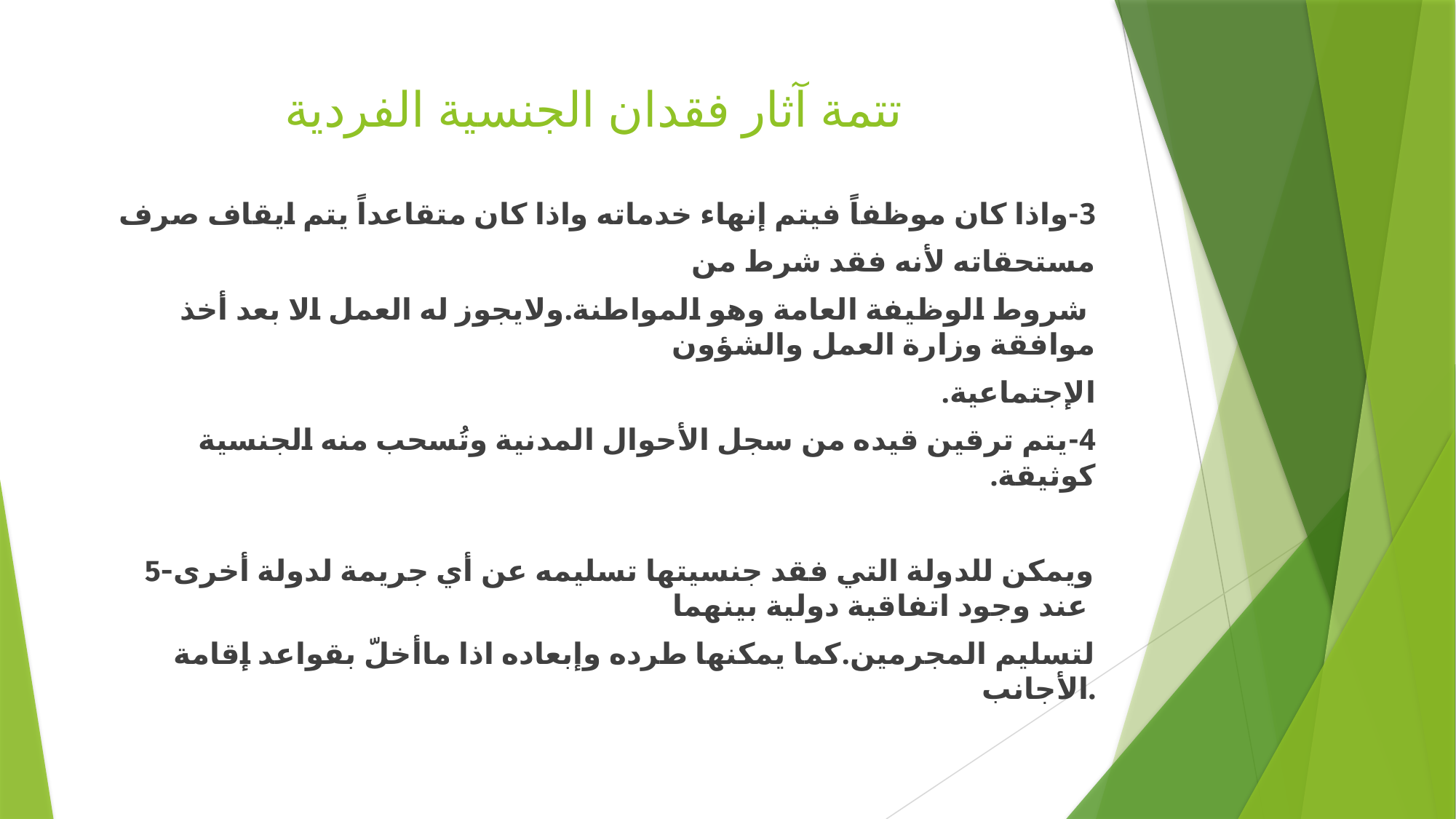

# تتمة آثار فقدان الجنسية الفردية
3-واذا كان موظفاً فيتم إنهاء خدماته واذا كان متقاعداً يتم ايقاف صرف
مستحقاته لأنه فقد شرط من
 شروط الوظيفة العامة وهو المواطنة.ولايجوز له العمل الا بعد أخذ موافقة وزارة العمل والشؤون
الإجتماعية.
4-يتم ترقين قيده من سجل الأحوال المدنية وتُسحب منه الجنسية كوثيقة.

5-ويمكن للدولة التي فقد جنسيتها تسليمه عن أي جريمة لدولة أخرى عند وجود اتفاقية دولية بينهما
لتسليم المجرمين.كما يمكنها طرده وإبعاده اذا ماأخلّ بقواعد إقامة الأجانب.